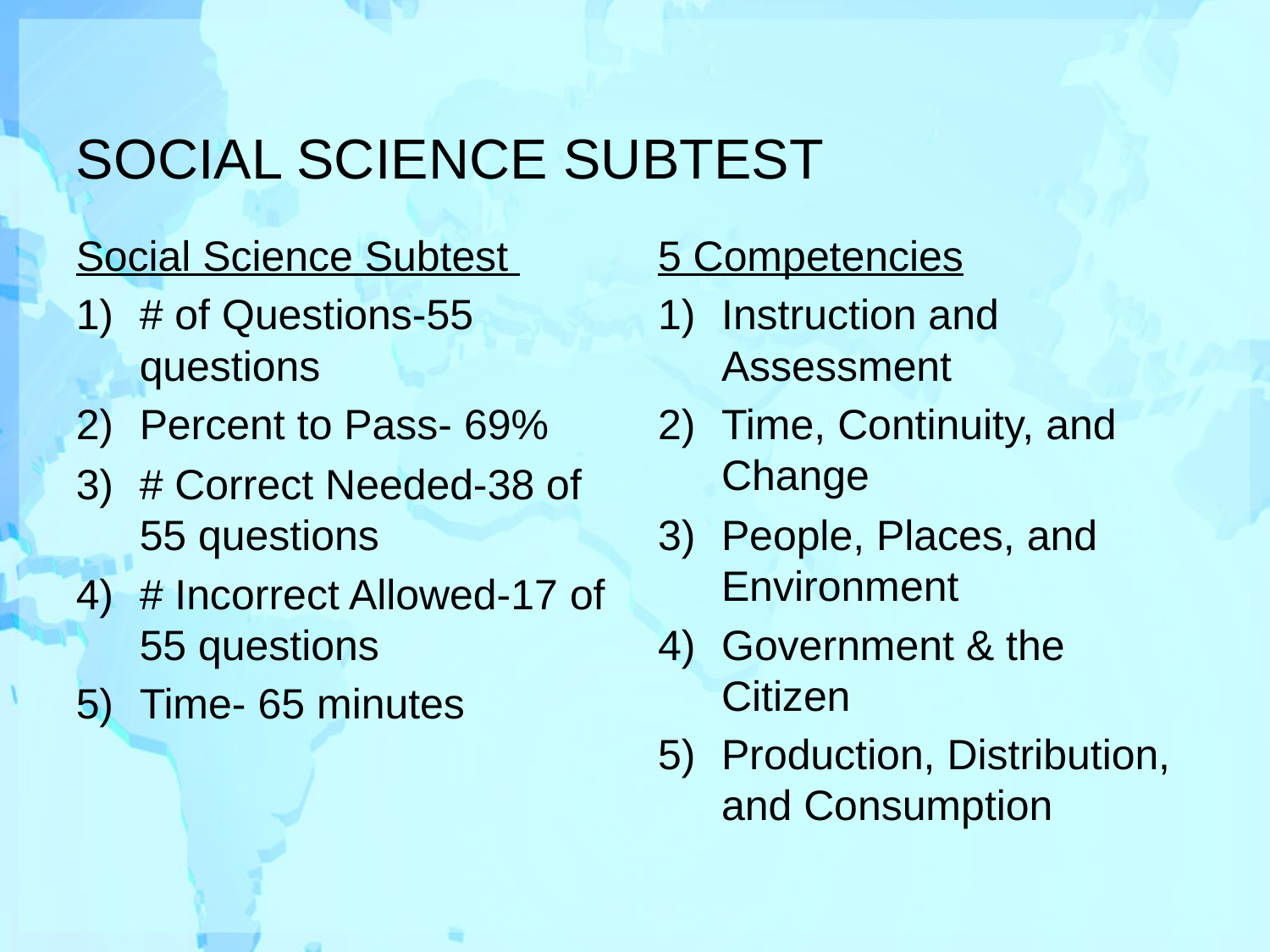

# SOCIAL SCIENCE SUBTEST
Social Science Subtest
# of Questions-55 questions
Percent to Pass- 69%
# Correct Needed-38 of 55 questions
# Incorrect Allowed-17 of 55 questions
Time- 65 minutes
5 Competencies
Instruction and Assessment
Time, Continuity, and Change
People, Places, and Environment
Government & the Citizen
Production, Distribution, and Consumption